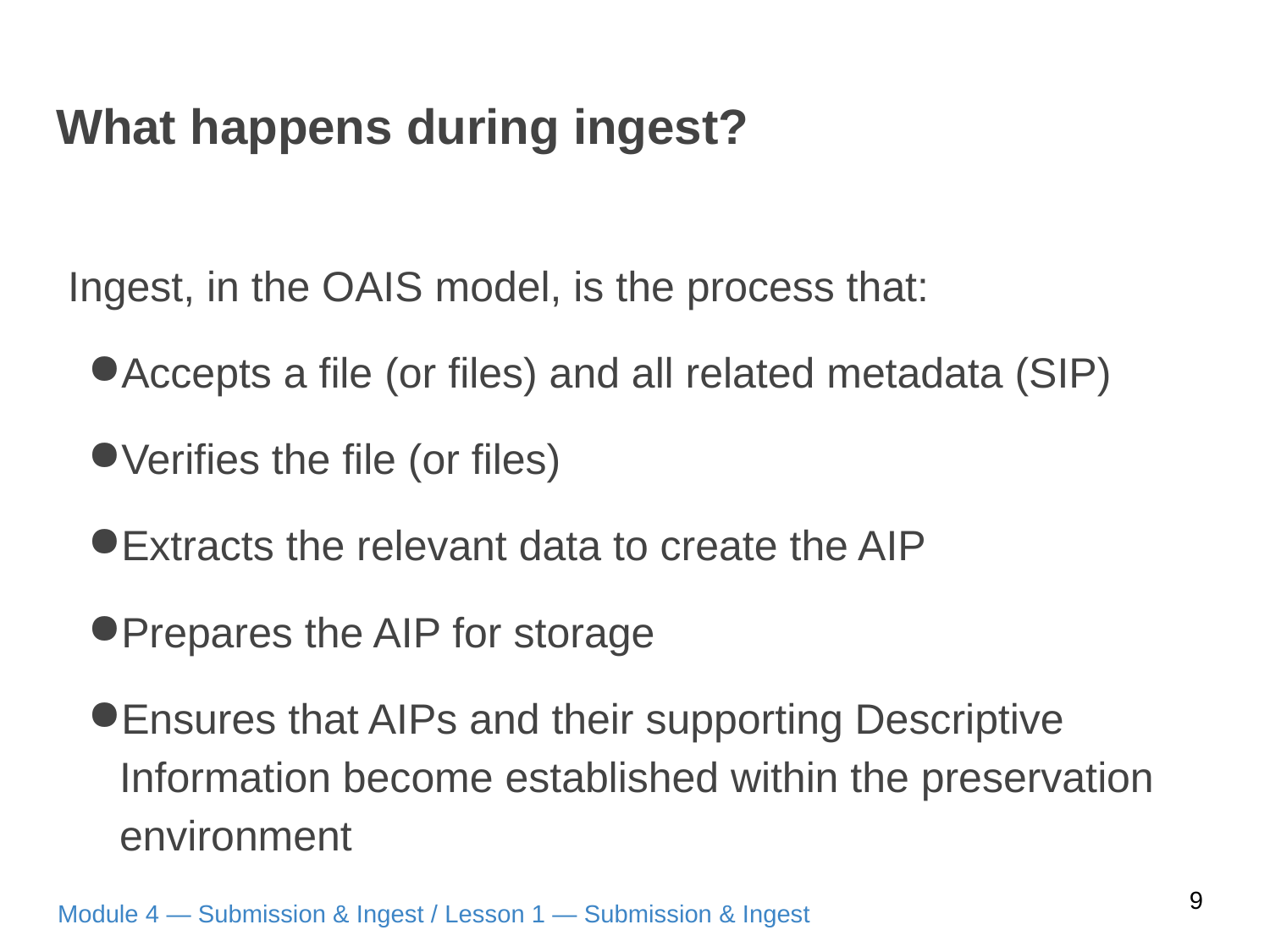

# What happens during ingest?
 Ingest, in the OAIS model, is the process that:
Accepts a file (or files) and all related metadata (SIP)
Verifies the file (or files)
Extracts the relevant data to create the AIP
Prepares the AIP for storage
Ensures that AIPs and their supporting Descriptive Information become established within the preservation environment
9
Module 4 — Submission & Ingest / Lesson 1 — Submission & Ingest